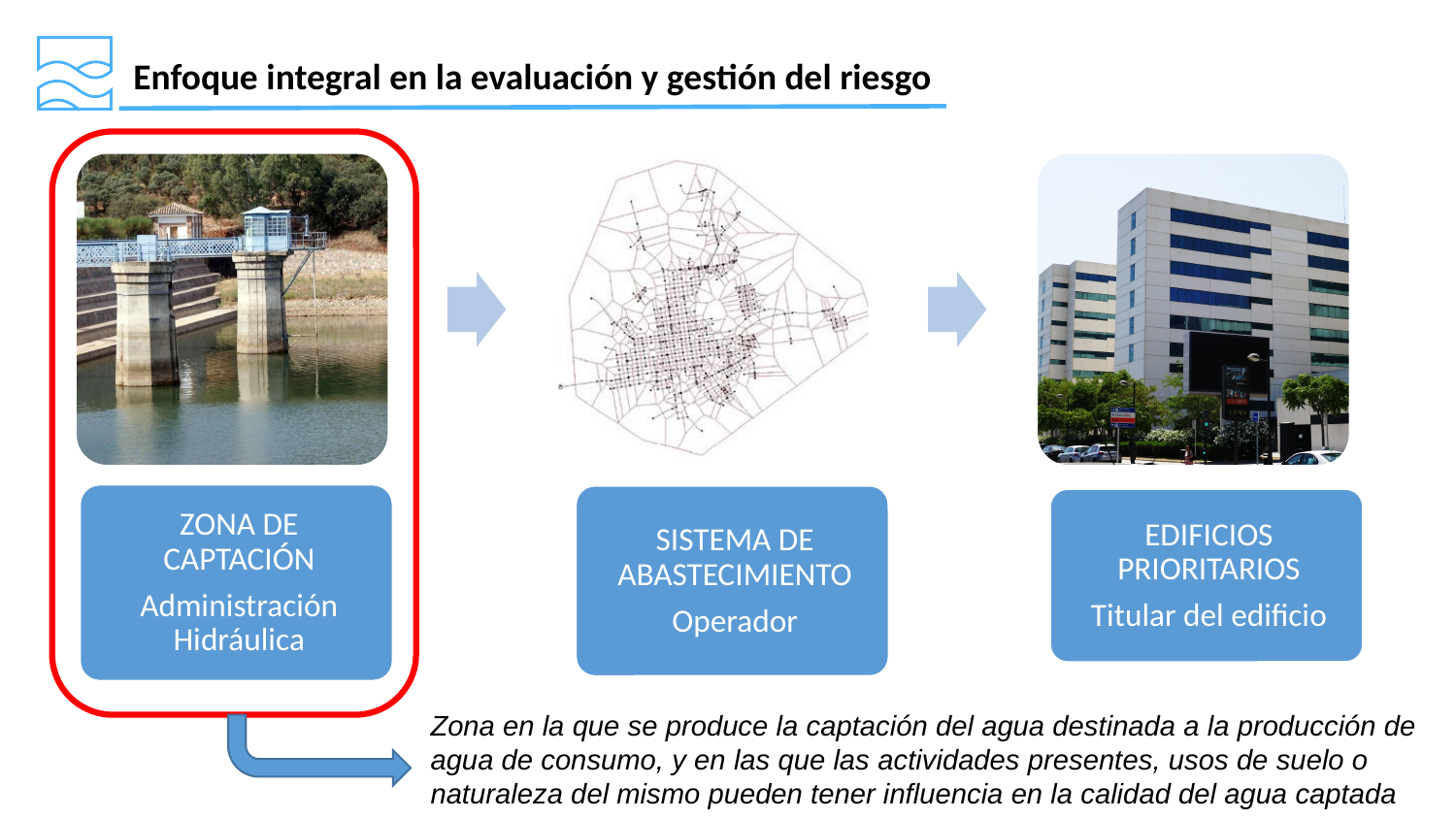

Enfoque integral en la evaluación y gestión del riesgo

ZONA DE CAPTACIÓN
Administración Hidráulica

SISTEMA DE ABASTECIMIENTO
Operador

EDIFICIOS PRIORITARIOS
Titular del edificio
Zona en la que se produce la captación del agua destinada a la producción de agua de consumo, y en las que las actividades presentes, usos de suelo o naturaleza del mismo pueden tener influencia en la calidad del agua captada